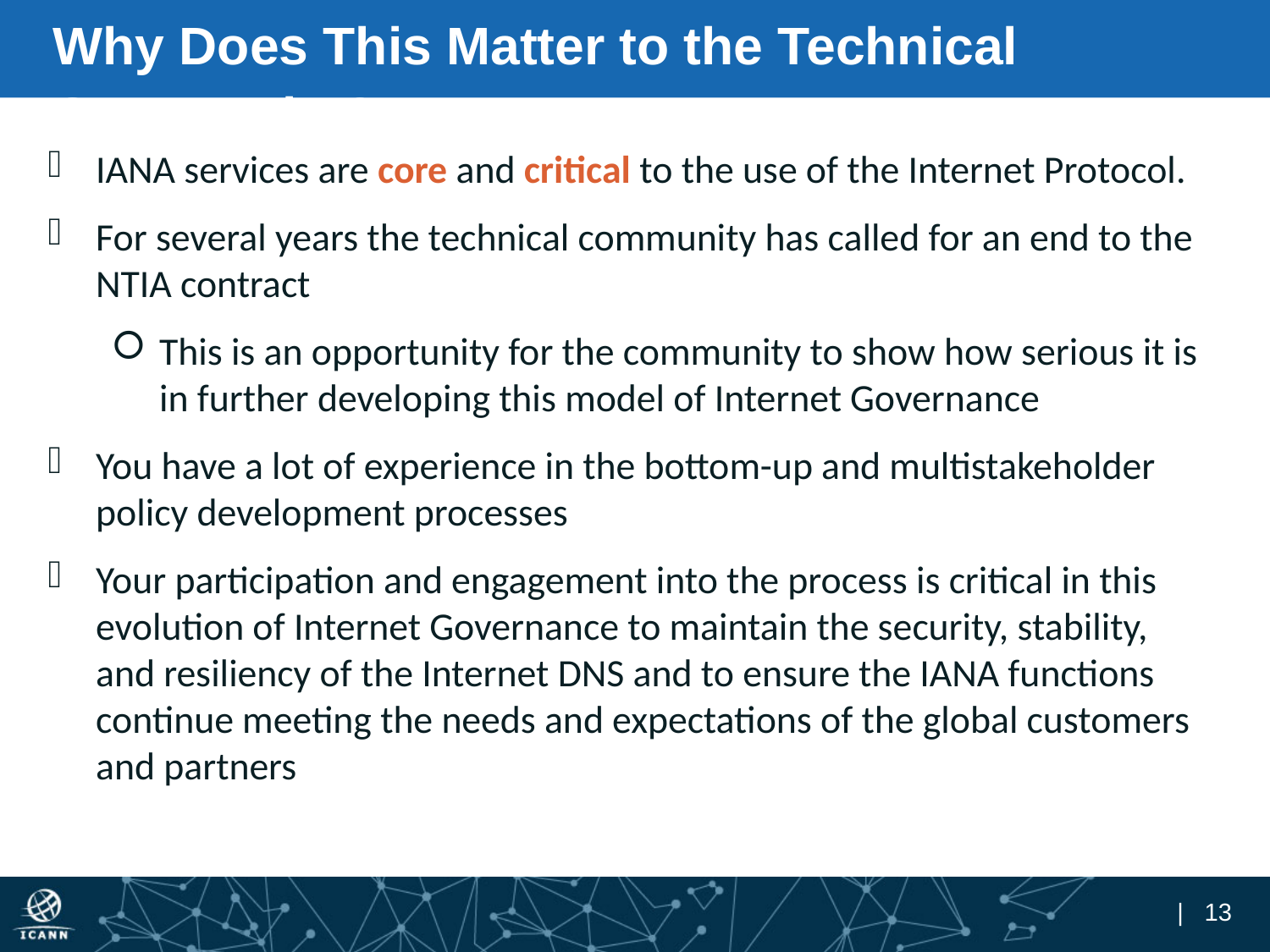

# Why Does This Matter to the Technical Community?
IANA services are core and critical to the use of the Internet Protocol.
For several years the technical community has called for an end to the NTIA contract
This is an opportunity for the community to show how serious it is in further developing this model of Internet Governance
You have a lot of experience in the bottom-up and multistakeholder policy development processes
Your participation and engagement into the process is critical in this evolution of Internet Governance to maintain the security, stability, and resiliency of the Internet DNS and to ensure the IANA functions continue meeting the needs and expectations of the global customers and partners